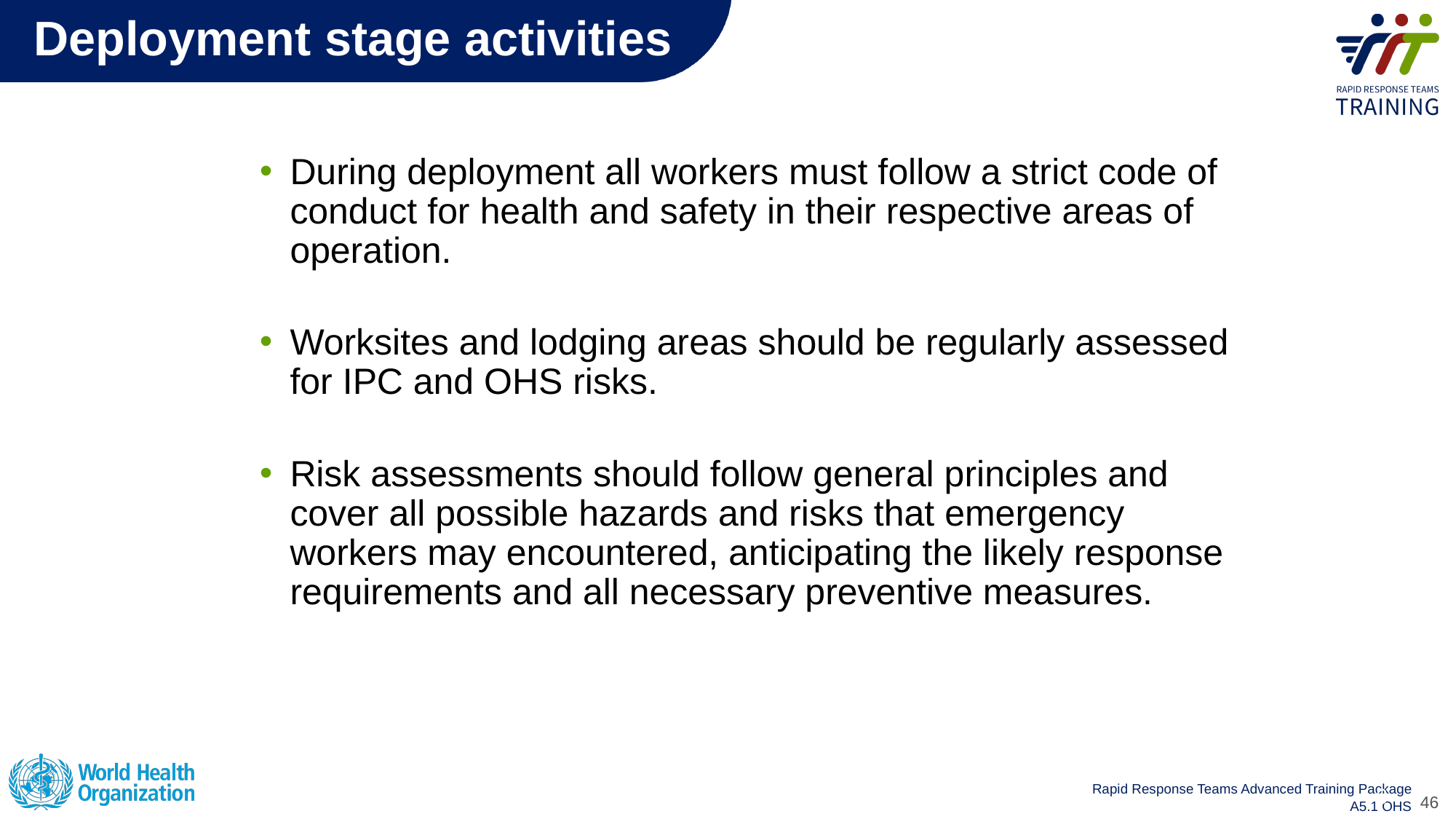

# Deployment stage activities
During deployment all workers must follow a strict code of conduct for health and safety in their respective areas of operation.

Worksites and lodging areas should be regularly assessed for IPC and OHS risks.

Risk assessments should follow general principles and cover all possible hazards and risks that emergency workers may encountered, anticipating the likely response requirements and all necessary preventive measures.
46